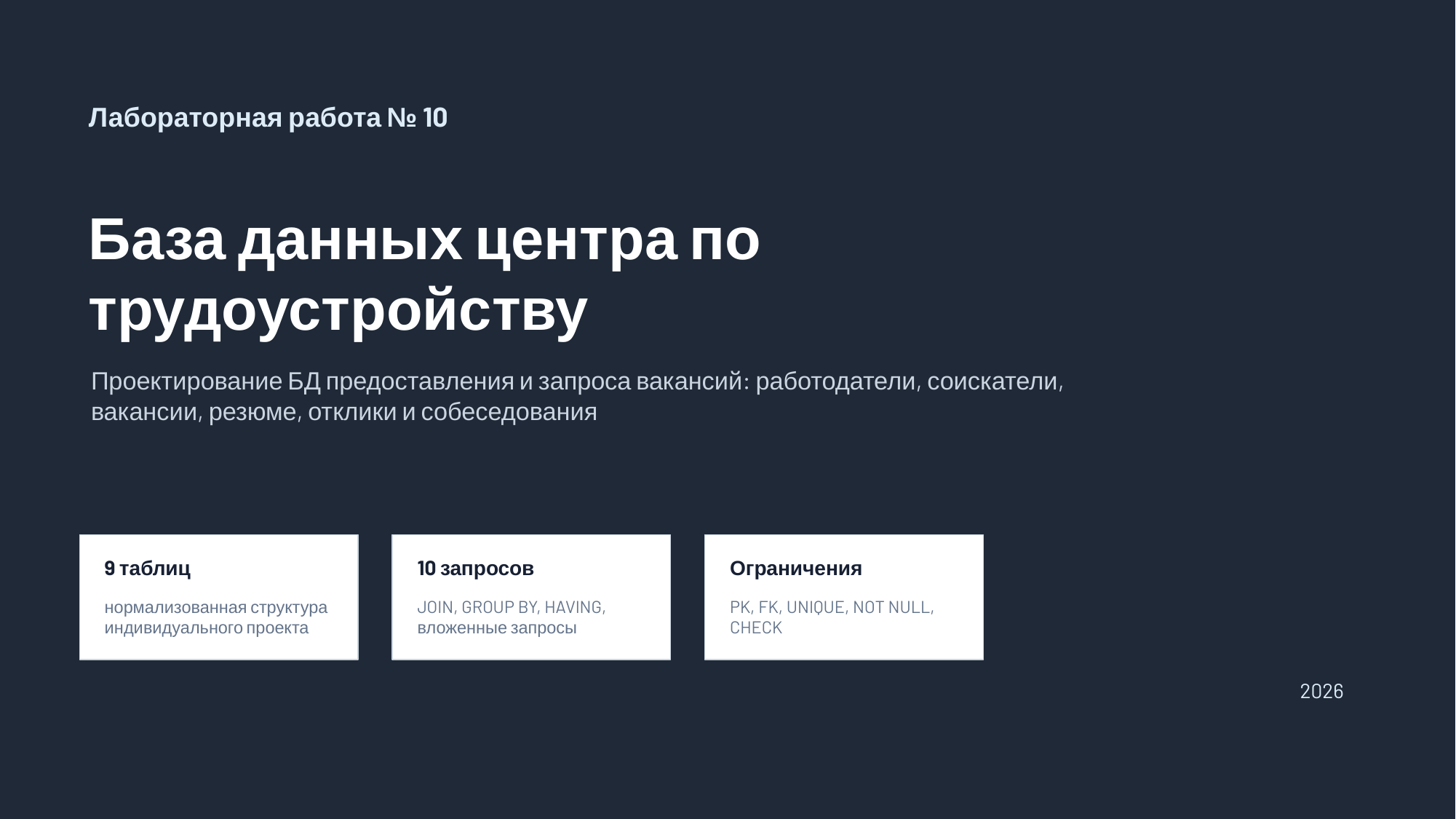

Лабораторная работа № 10
База данных центра по трудоустройству
Проектирование БД предоставления и запроса вакансий: работодатели, соискатели, вакансии, резюме, отклики и собеседования

9 таблиц
10 запросов
Ограничения
нормализованная структура индивидуального проекта
JOIN, GROUP BY, HAVING, вложенные запросы
PK, FK, UNIQUE, NOT NULL, CHECK
2026